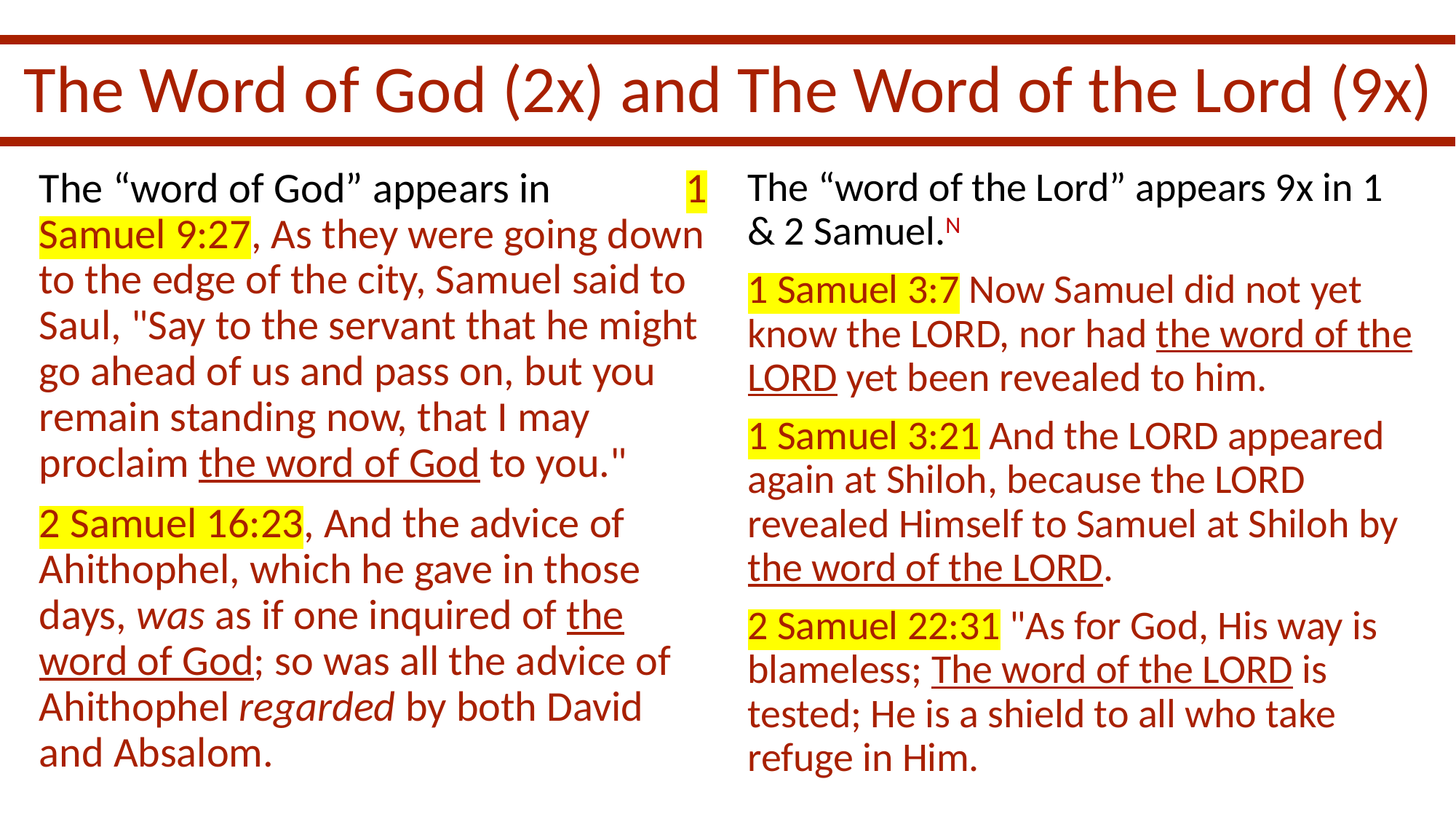

# The Word of God (2x) and The Word of the Lord (9x)
The “word of God” appears in              1 Samuel 9:27, As they were going down to the edge of the city, Samuel said to Saul, "Say to the servant that he might go ahead of us and pass on, but you remain standing now, that I may proclaim the word of God to you."
2 Samuel 16:23, And the advice of Ahithophel, which he gave in those days, was as if one inquired of the word of God; so was all the advice of Ahithophel regarded by both David and Absalom.
The “word of the Lord” appears 9x in 1 & 2 Samuel.N
1 Samuel 3:7 Now Samuel did not yet know the LORD, nor had the word of the LORD yet been revealed to him.
1 Samuel 3:21 And the LORD appeared again at Shiloh, because the LORD revealed Himself to Samuel at Shiloh by the word of the LORD.
2 Samuel 22:31 "As for God, His way is blameless; The word of the LORD is tested; He is a shield to all who take refuge in Him.